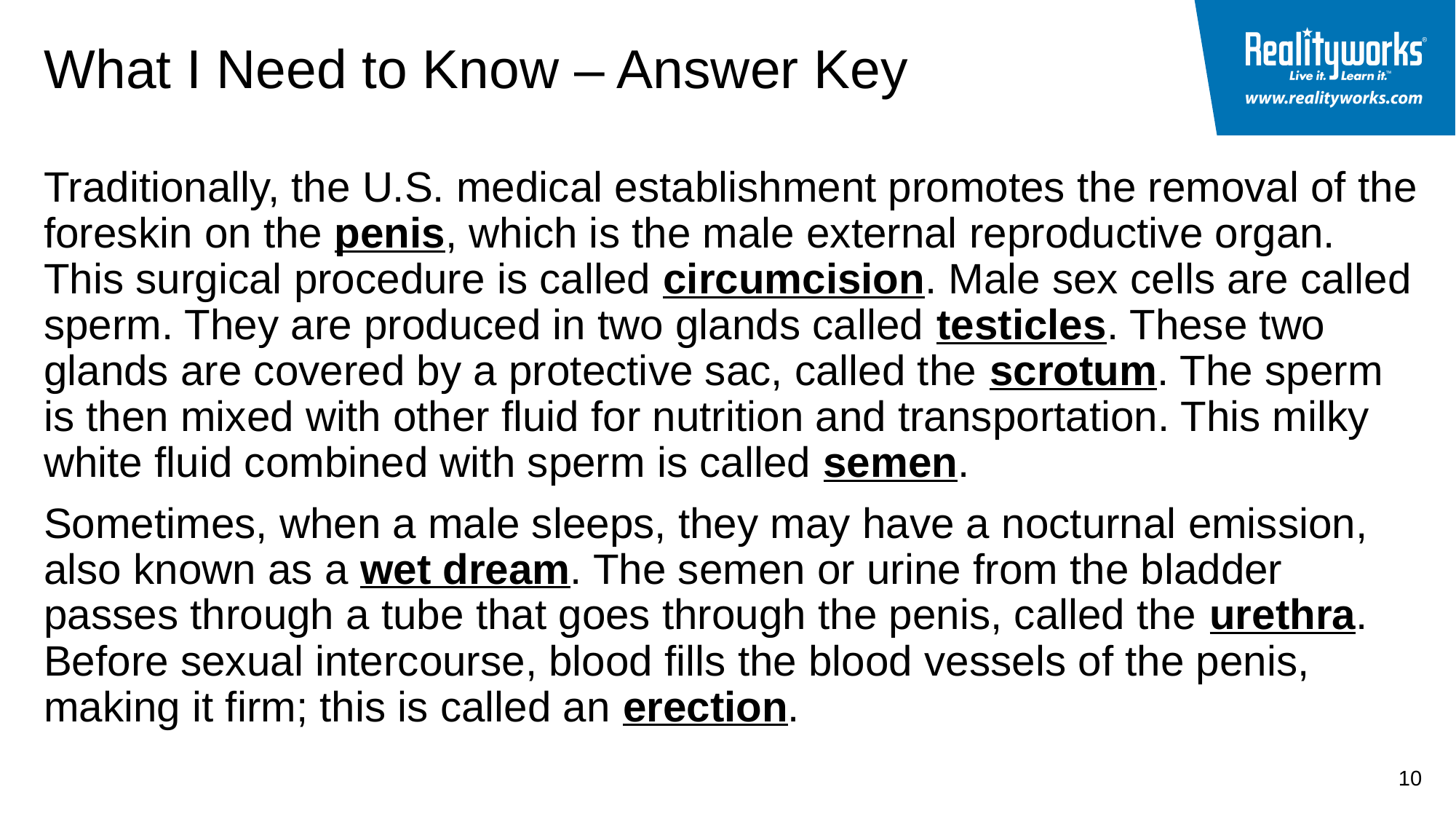

# What I Need to Know – Answer Key
Traditionally, the U.S. medical establishment promotes the removal of the foreskin on the penis, which is the male external reproductive organ. This surgical procedure is called circumcision. Male sex cells are called sperm. They are produced in two glands called testicles. These two glands are covered by a protective sac, called the scrotum. The sperm is then mixed with other fluid for nutrition and transportation. This milky white fluid combined with sperm is called semen.
Sometimes, when a male sleeps, they may have a nocturnal emission, also known as a wet dream. The semen or urine from the bladder passes through a tube that goes through the penis, called the urethra. Before sexual intercourse, blood fills the blood vessels of the penis, making it firm; this is called an erection.
10